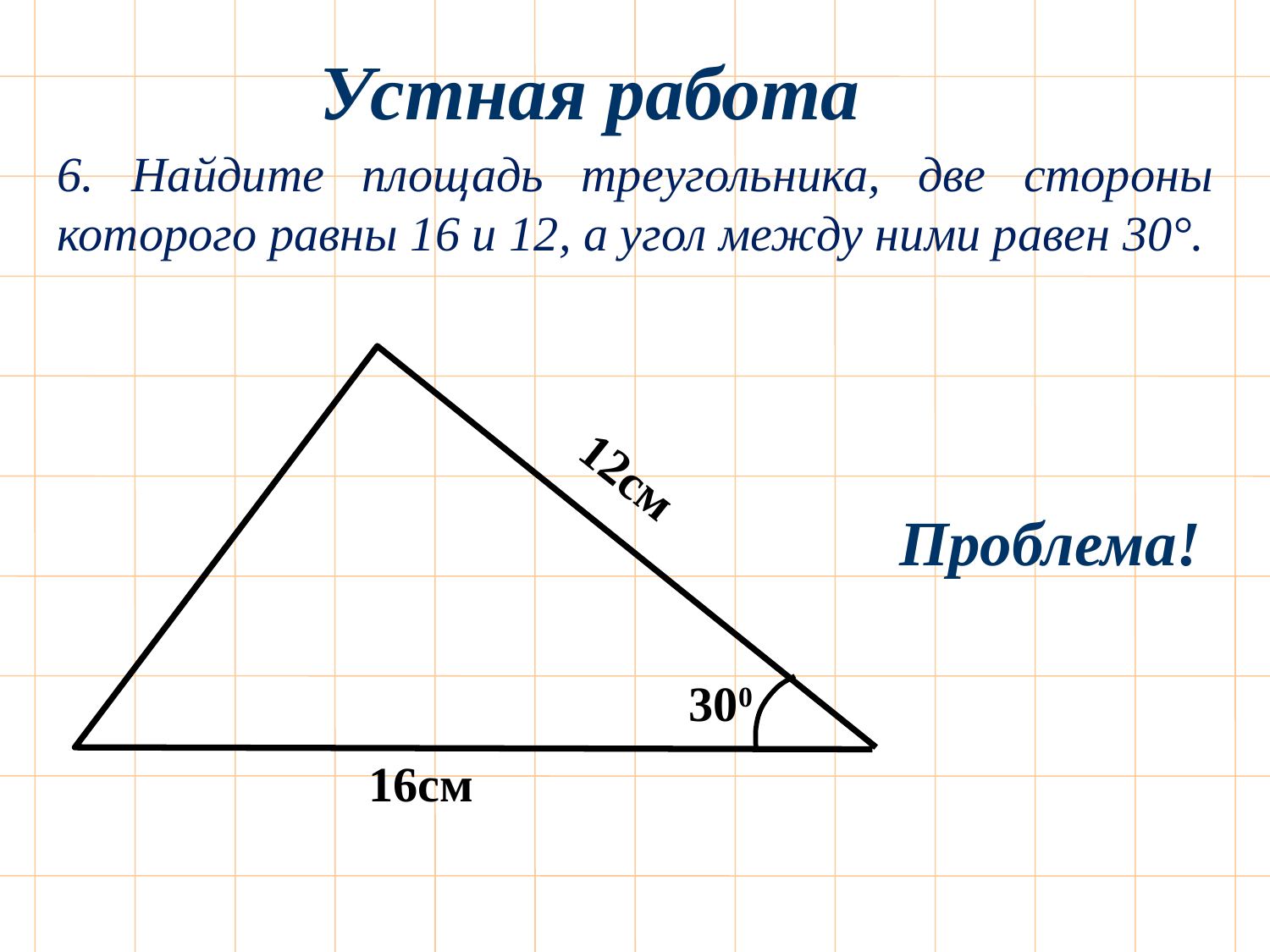

Устная работа
6. Найдите площадь треугольника, две стороны которого равны 16 и 12, а угол между ними равен 30°.

12см
Проблема!
300

16см